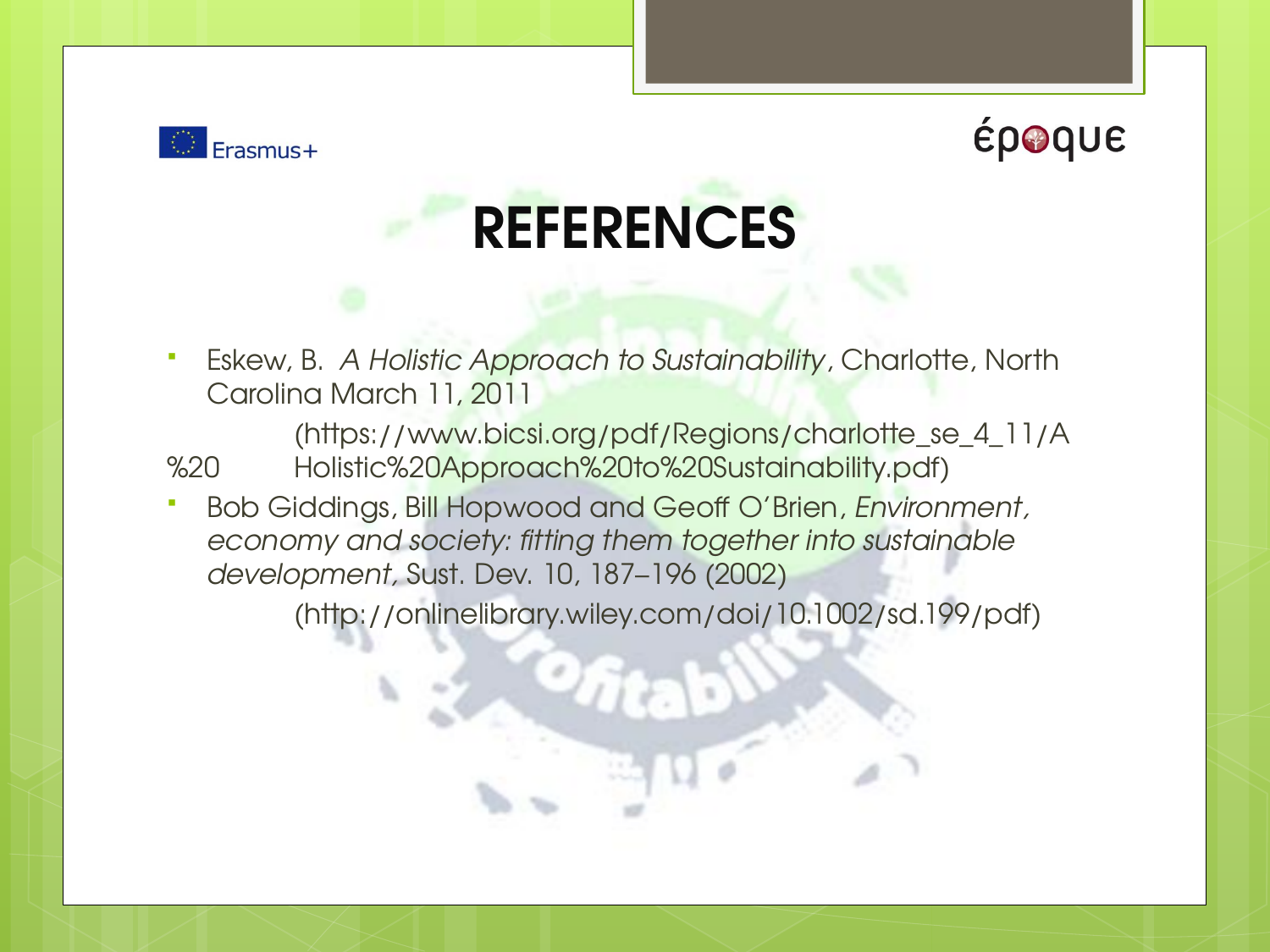

# REFERENCES
Eskew, B.  A Holistic Approach to Sustainability, Charlotte, North Carolina March 11, 2011
	(https://www.bicsi.org/pdf/Regions/charlotte_se_4_11/A%20	Holistic%20Approach%20to%20Sustainability.pdf)
Bob Giddings, Bill Hopwood and Geoff O’Brien, Environment, economy and society: fitting them together into sustainable development, Sust. Dev. 10, 187–196 (2002)
	(http://onlinelibrary.wiley.com/doi/10.1002/sd.199/pdf)